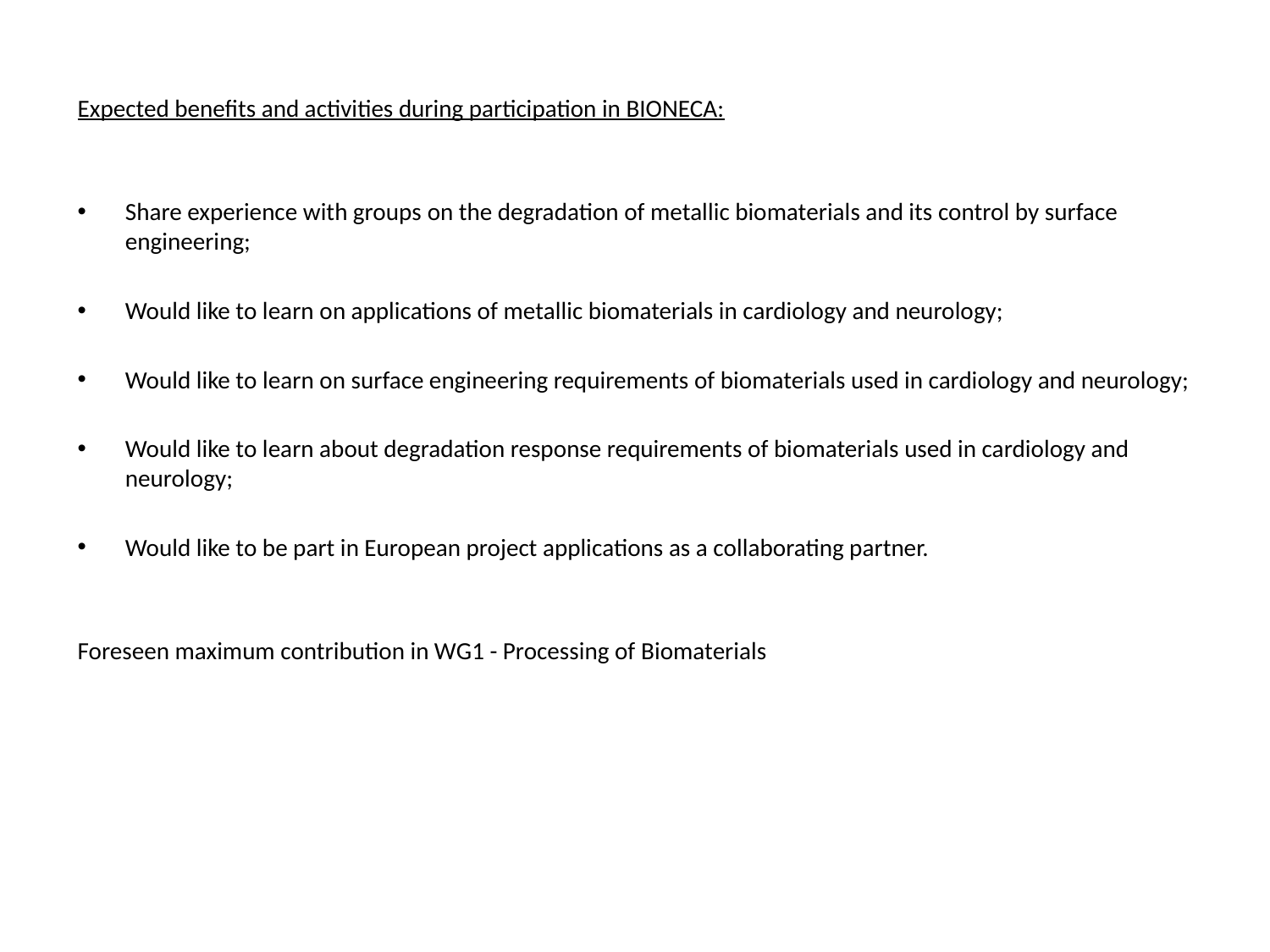

Expected benefits and activities during participation in BIONECA:

Share experience with groups on the degradation of metallic biomaterials and its control by surface engineering;

Would like to learn on applications of metallic biomaterials in cardiology and neurology;

Would like to learn on surface engineering requirements of biomaterials used in cardiology and neurology;

Would like to learn about degradation response requirements of biomaterials used in cardiology and neurology;

Would like to be part in European project applications as a collaborating partner.

Foreseen maximum contribution in WG1 - Processing of Biomaterials